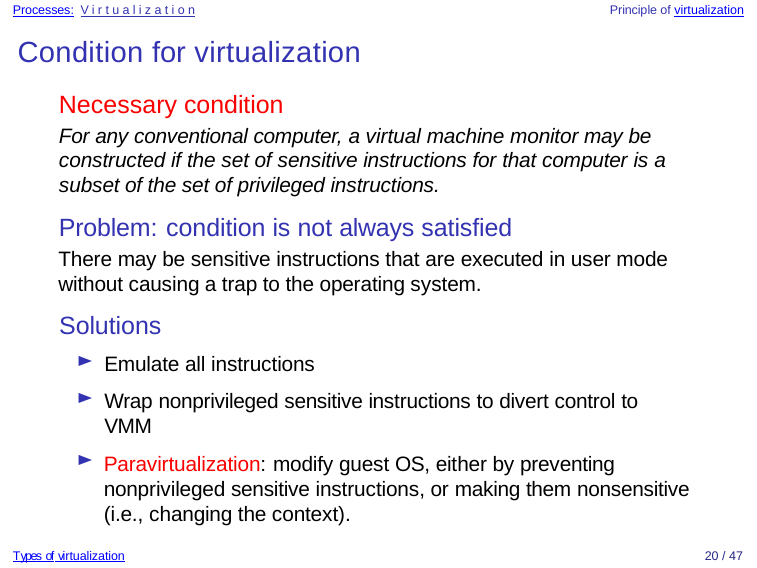

Processes: Virtualization	Principle of virtualization
# Condition for virtualization
Necessary condition
For any conventional computer, a virtual machine monitor may be  constructed if the set of sensitive instructions for that computer is a  subset of the set of privileged instructions.
Problem: condition is not always satisfied
There may be sensitive instructions that are executed in user mode  without causing a trap to the operating system.
Solutions
Emulate all instructions
Wrap nonprivileged sensitive instructions to divert control to VMM
Paravirtualization: modify guest OS, either by preventing  nonprivileged sensitive instructions, or making them nonsensitive  (i.e., changing the context).
Types of virtualization
20 / 47